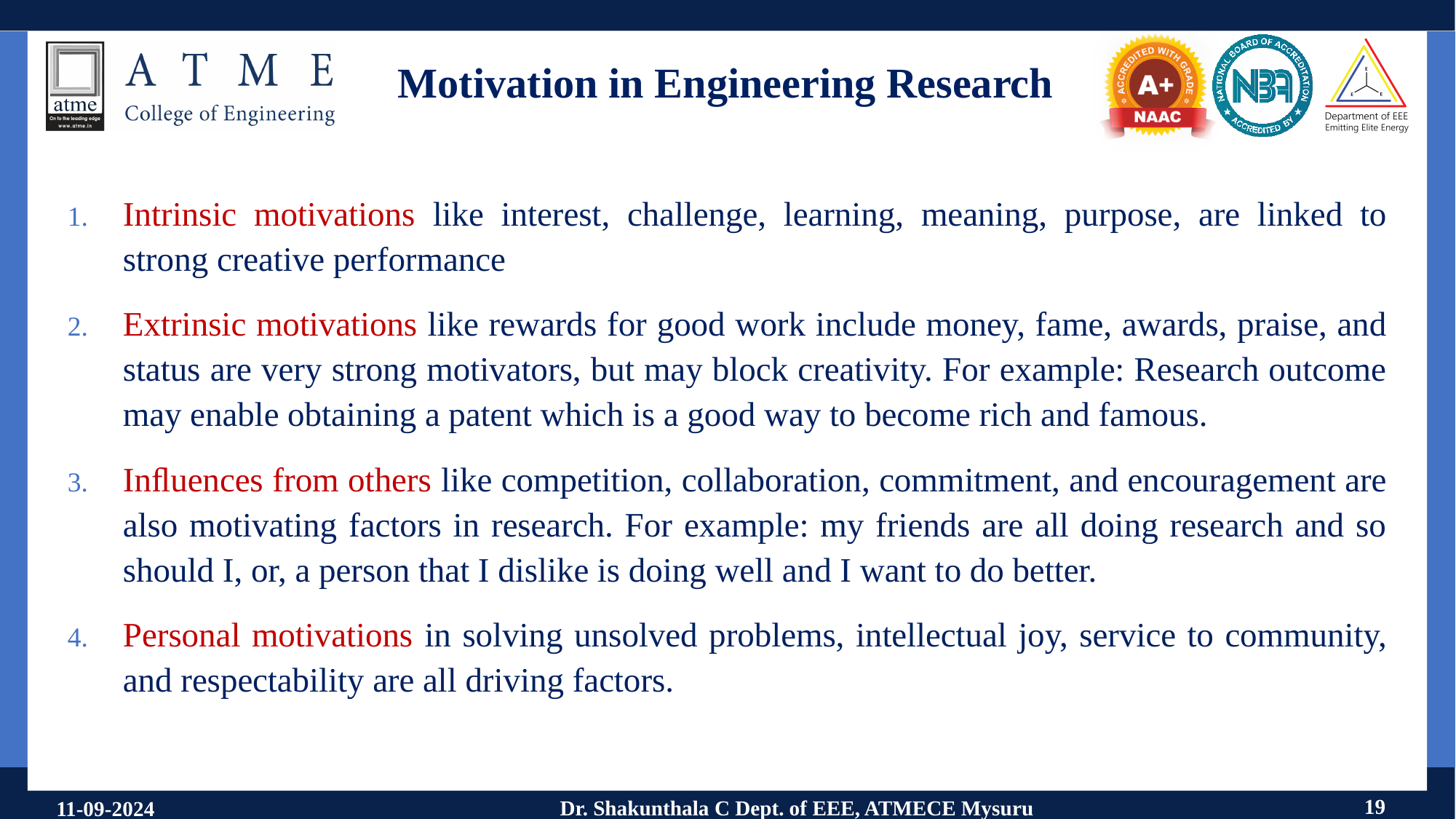

# Motivation in Engineering Research
Intrinsic motivations like interest, challenge, learning, meaning, purpose, are linked to strong creative performance
Extrinsic motivations like rewards for good work include money, fame, awards, praise, and status are very strong motivators, but may block creativity. For example: Research outcome may enable obtaining a patent which is a good way to become rich and famous.
Inﬂuences from others like competition, collaboration, commitment, and encouragement are also motivating factors in research. For example: my friends are all doing research and so should I, or, a person that I dislike is doing well and I want to do better.
Personal motivations in solving unsolved problems, intellectual joy, service to community, and respectability are all driving factors.
19
Dr. Shakunthala C Dept. of EEE, ATMECE Mysuru
11-09-2024